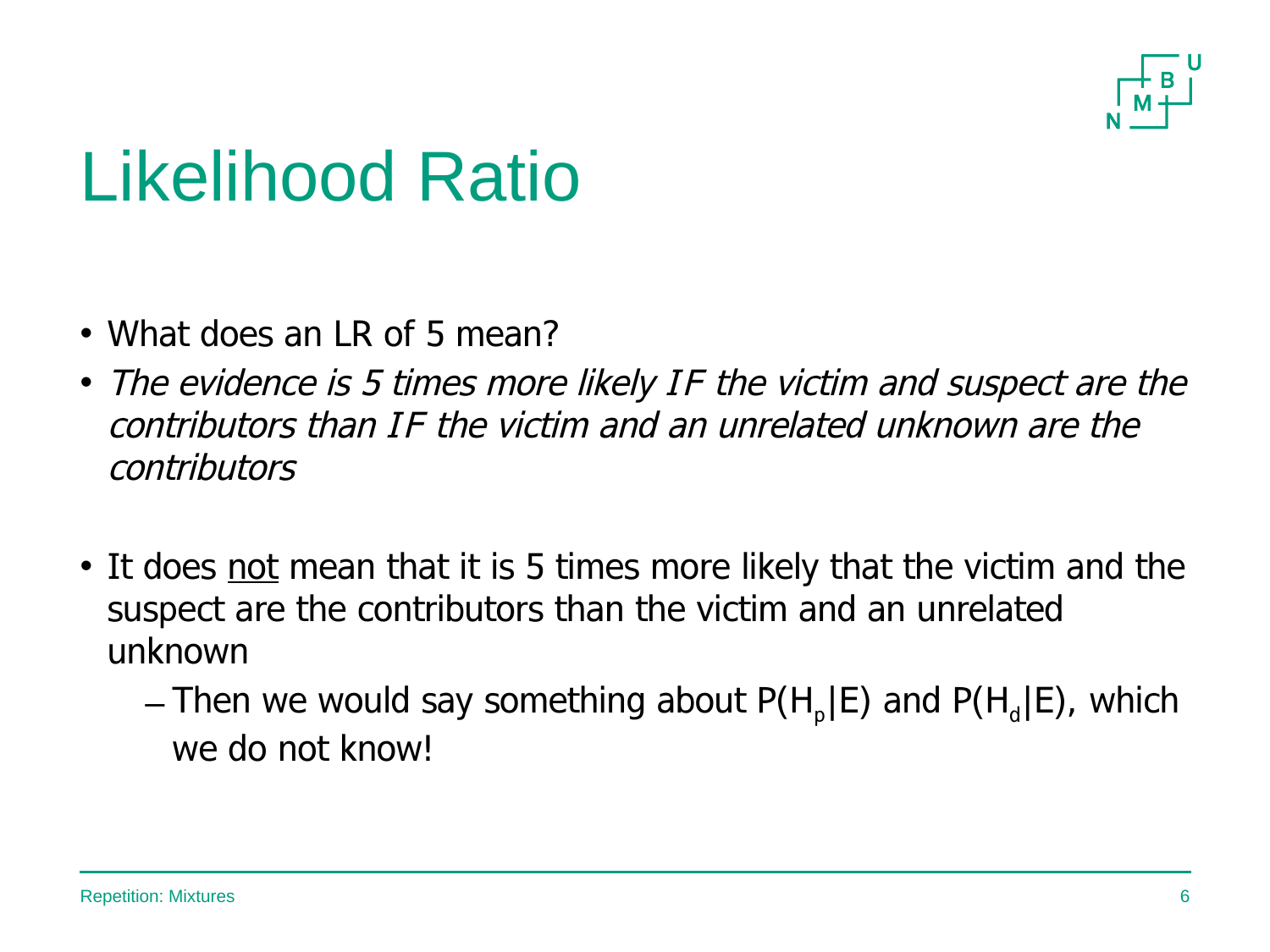

# Likelihood Ratio

What does an LR of 5 mean?
The evidence is 5 times more likely IF the victim and suspect are the contributors than IF the victim and an unrelated unknown are the contributors

It does not mean that it is 5 times more likely that the victim and the suspect are the contributors than the victim and an unrelated unknown
Then we would say something about P(Hp|E) and P(Hd|E), which we do not know!
Repetition: Mixtures
6